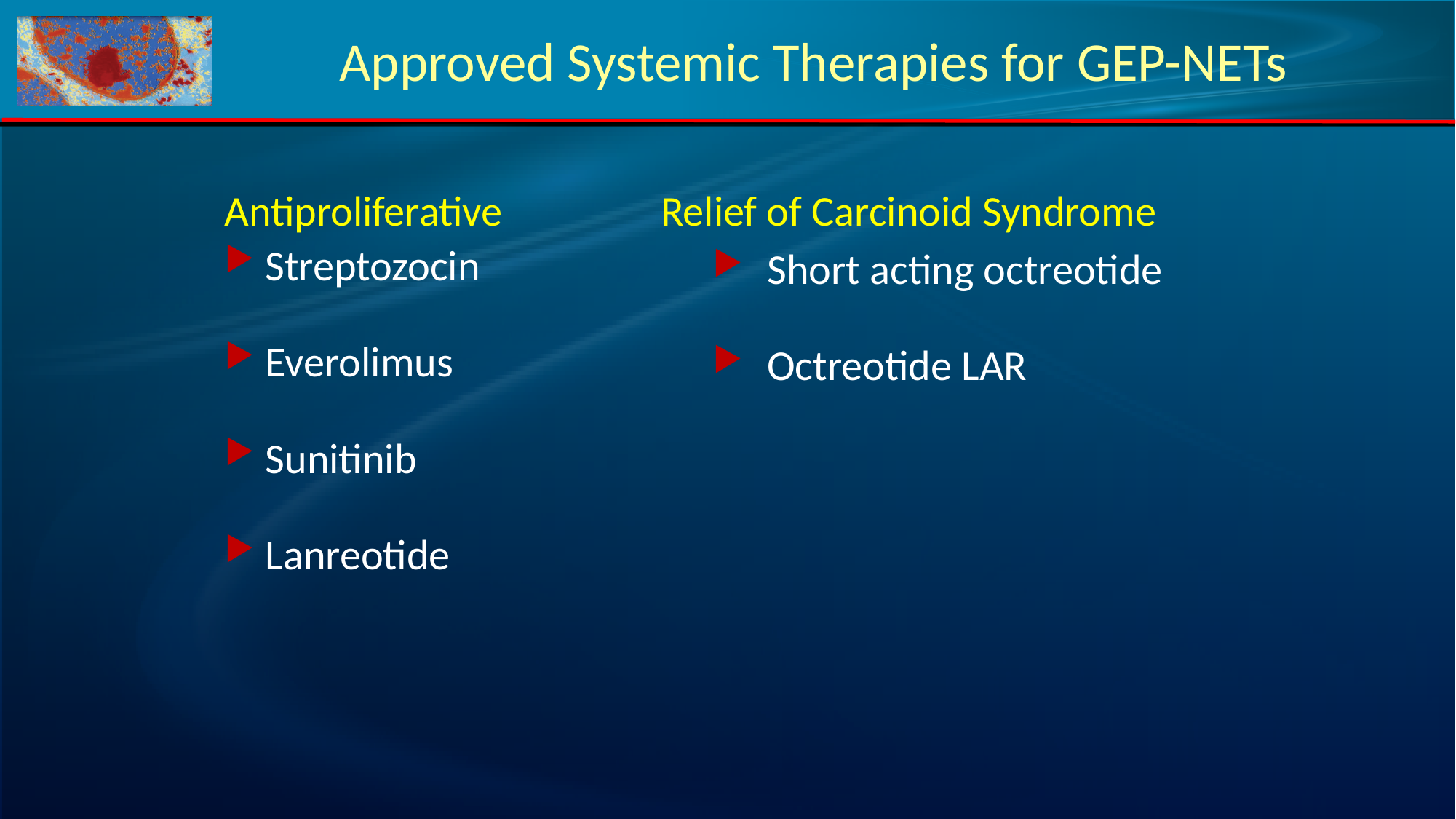

# Approved Systemic Therapies for GEP-NETs
Antiproliferative 		Relief of Carcinoid Syndrome
Streptozocin
Everolimus
Sunitinib
Lanreotide
Short acting octreotide
Octreotide LAR